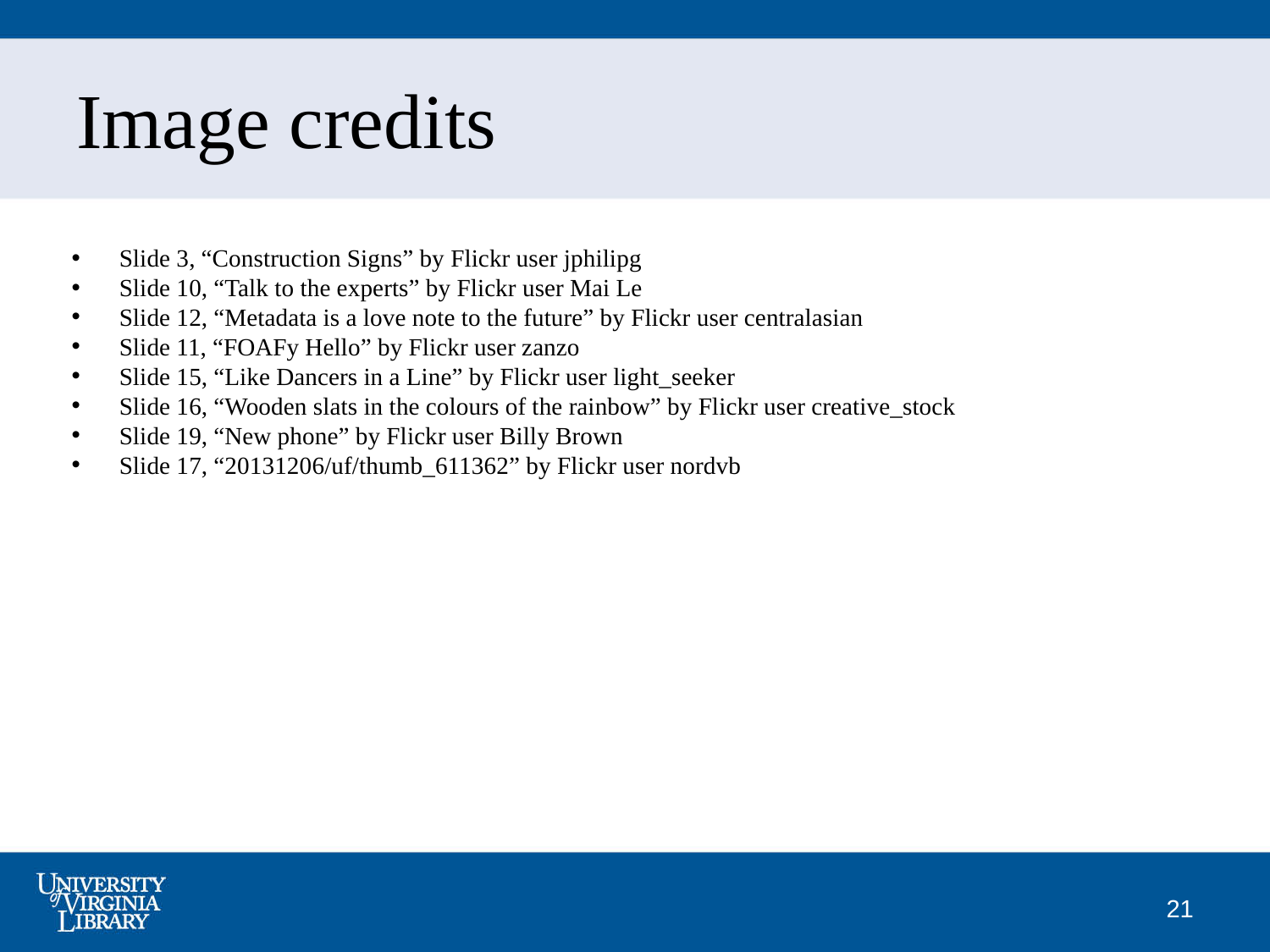

Image credits
Slide 3, “Construction Signs” by Flickr user jphilipg
Slide 10, “Talk to the experts” by Flickr user Mai Le
Slide 12, “Metadata is a love note to the future” by Flickr user centralasian
Slide 11, “FOAFy Hello” by Flickr user zanzo
Slide 15, “Like Dancers in a Line” by Flickr user light_seeker
Slide 16, “Wooden slats in the colours of the rainbow” by Flickr user creative_stock
Slide 19, “New phone” by Flickr user Billy Brown
Slide 17, “20131206/uf/thumb_611362” by Flickr user nordvb